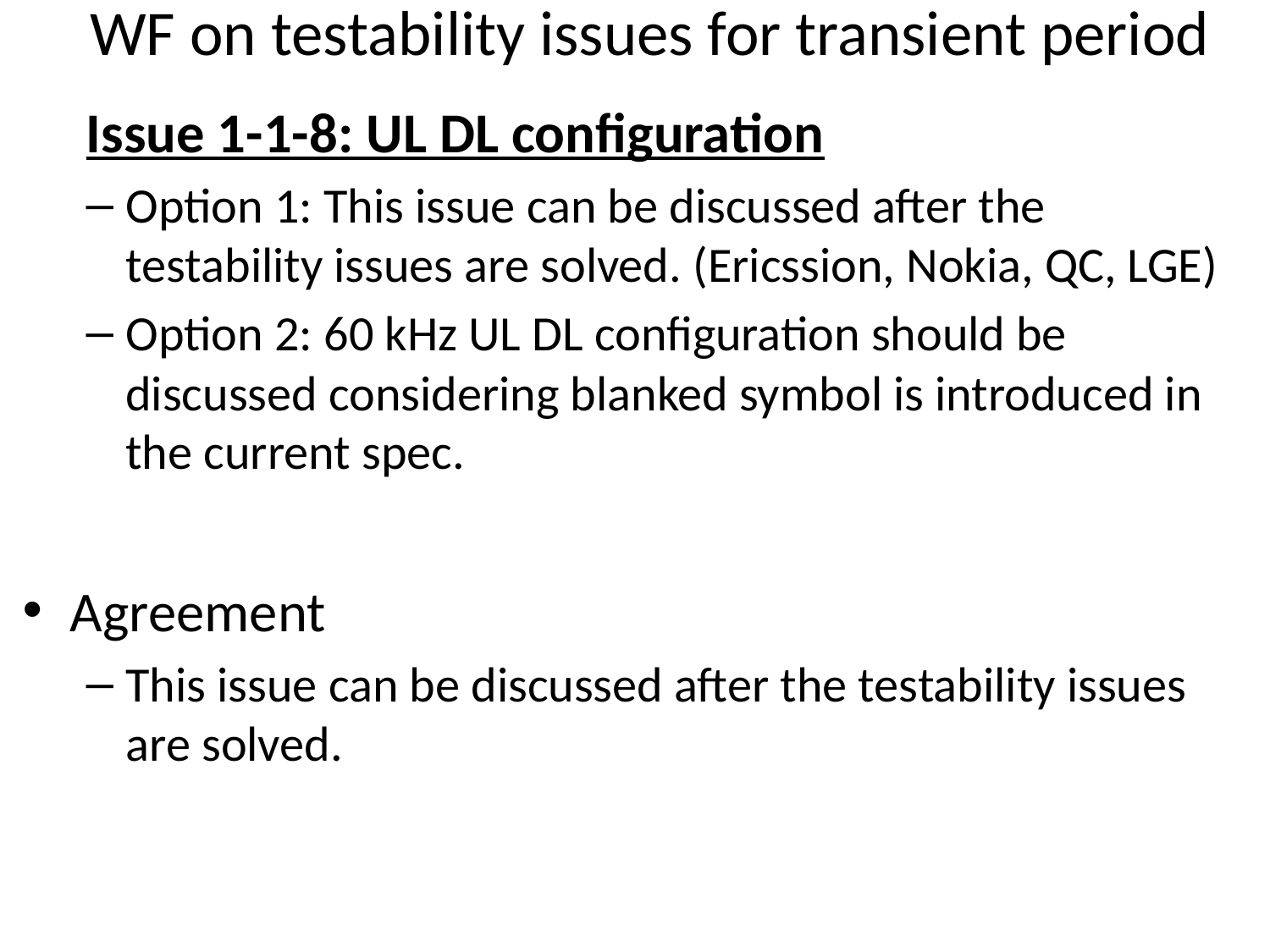

# WF on testability issues for transient period
     Issue 1-1-8: UL DL configuration
Option 1: This issue can be discussed after the testability issues are solved. (Ericssion, Nokia, QC, LGE)
Option 2: 60 kHz UL DL configuration should be discussed considering blanked symbol is introduced in the current spec.

Agreement
This issue can be discussed after the testability issues are solved.